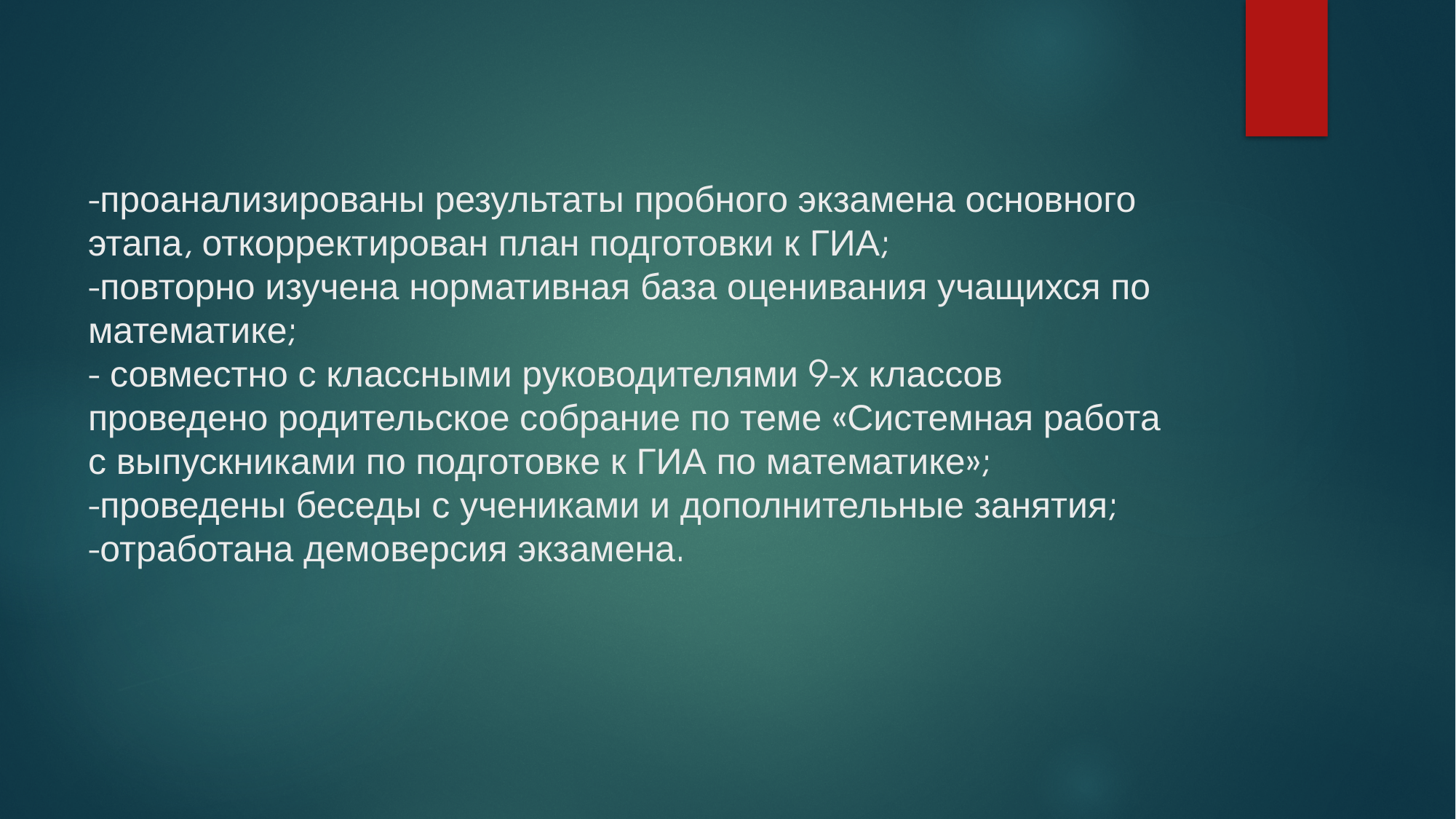

# -проанализированы результаты пробного экзамена основного этапа, откорректирован план подготовки к ГИА; -повторно изучена нормативная база оценивания учащихся по математике; - совместно с классными руководителями 9-х классов проведено родительское собрание по теме «Системная работа с выпускниками по подготовке к ГИА по математике»; -проведены беседы с учениками и дополнительные занятия; -отработана демоверсия экзамена.